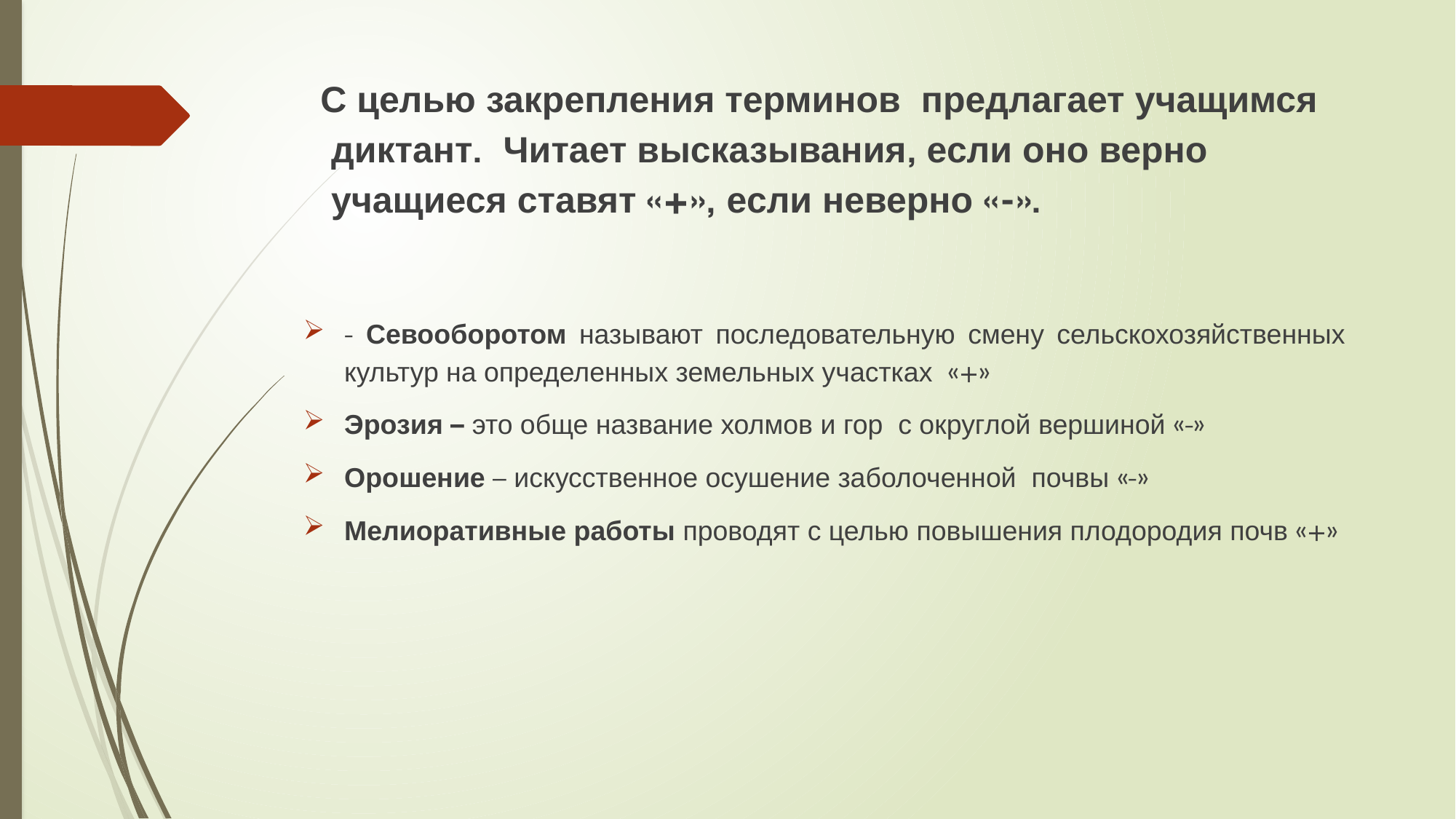

# С целью закрепления терминов  предлагает учащимся диктант.  Читает высказывания, если оно верно учащиеся ставят «+», если неверно «-».
- Севооборотом называют последовательную смену сельскохозяйственных культур на определенных земельных участках  «+»
Эрозия – это обще название холмов и гор  с округлой вершиной «-»
Орошение – искусственное осушение заболоченной  почвы «-»
Мелиоративные работы проводят с целью повышения плодородия почв «+»